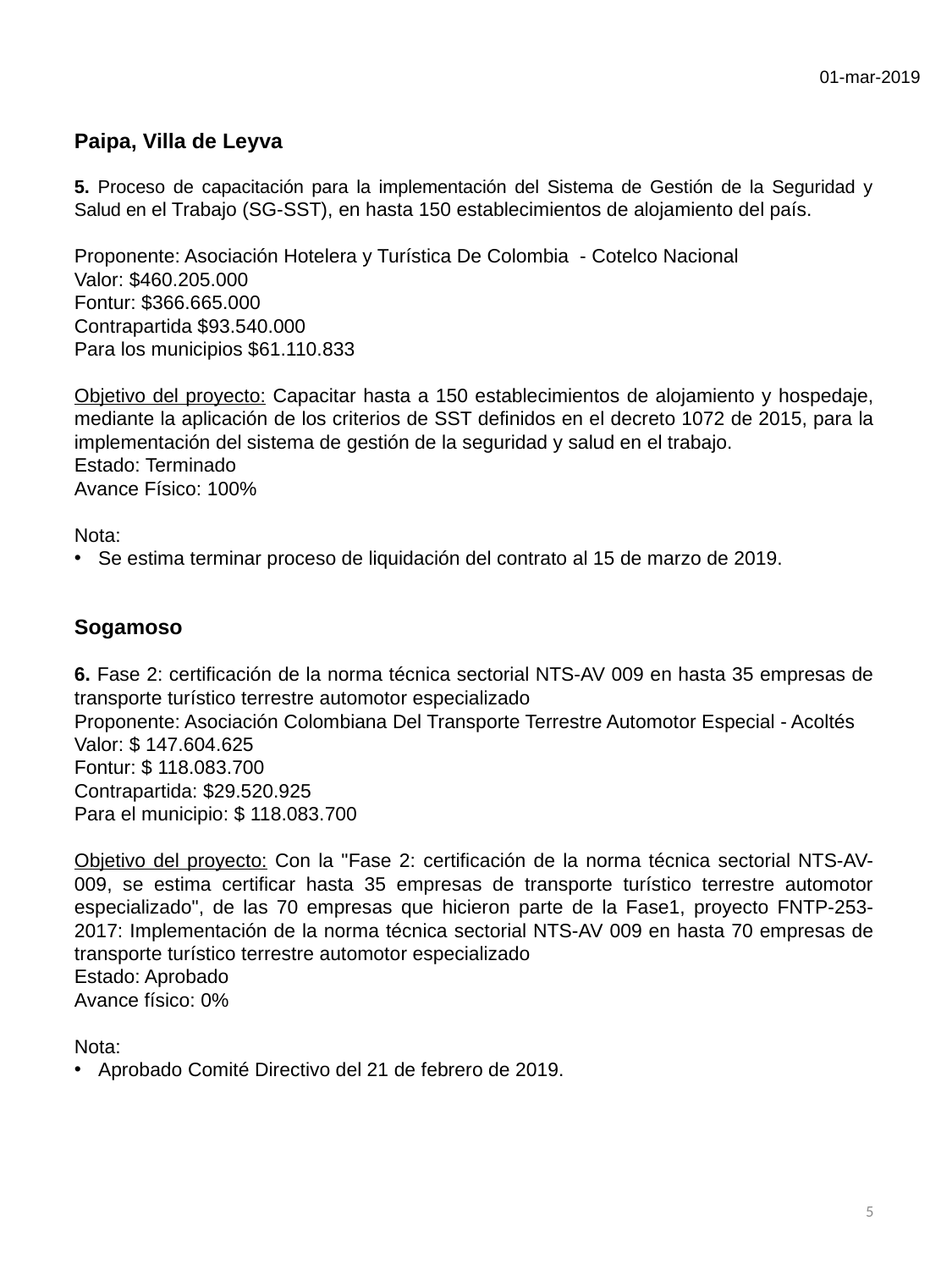

Paipa, Villa de Leyva

5. Proceso de capacitación para la implementación del Sistema de Gestión de la Seguridad y Salud en el Trabajo (SG-SST), en hasta 150 establecimientos de alojamiento del país.

Proponente: Asociación Hotelera y Turística De Colombia  - Cotelco Nacional
Valor: $460.205.000
Fontur: $366.665.000
Contrapartida $93.540.000
Para los municipios $61.110.833

Objetivo del proyecto: Capacitar hasta a 150 establecimientos de alojamiento y hospedaje, mediante la aplicación de los criterios de SST definidos en el decreto 1072 de 2015, para la implementación del sistema de gestión de la seguridad y salud en el trabajo.
Estado: Terminado
Avance Físico: 100%

Nota:
Se estima terminar proceso de liquidación del contrato al 15 de marzo de 2019.

Sogamoso

6. Fase 2: certificación de la norma técnica sectorial NTS-AV 009 en hasta 35 empresas de transporte turístico terrestre automotor especializado
Proponente: Asociación Colombiana Del Transporte Terrestre Automotor Especial - Acoltés
Valor: $ 147.604.625
Fontur: $ 118.083.700
Contrapartida: $29.520.925
Para el municipio: $ 118.083.700

Objetivo del proyecto: Con la "Fase 2: certificación de la norma técnica sectorial NTS-AV-009, se estima certificar hasta 35 empresas de transporte turístico terrestre automotor especializado", de las 70 empresas que hicieron parte de la Fase1, proyecto FNTP-253-2017: Implementación de la norma técnica sectorial NTS-AV 009 en hasta 70 empresas de transporte turístico terrestre automotor especializado
Estado: Aprobado
Avance físico: 0%

Nota:
Aprobado Comité Directivo del 21 de febrero de 2019.

01-mar-2019
5